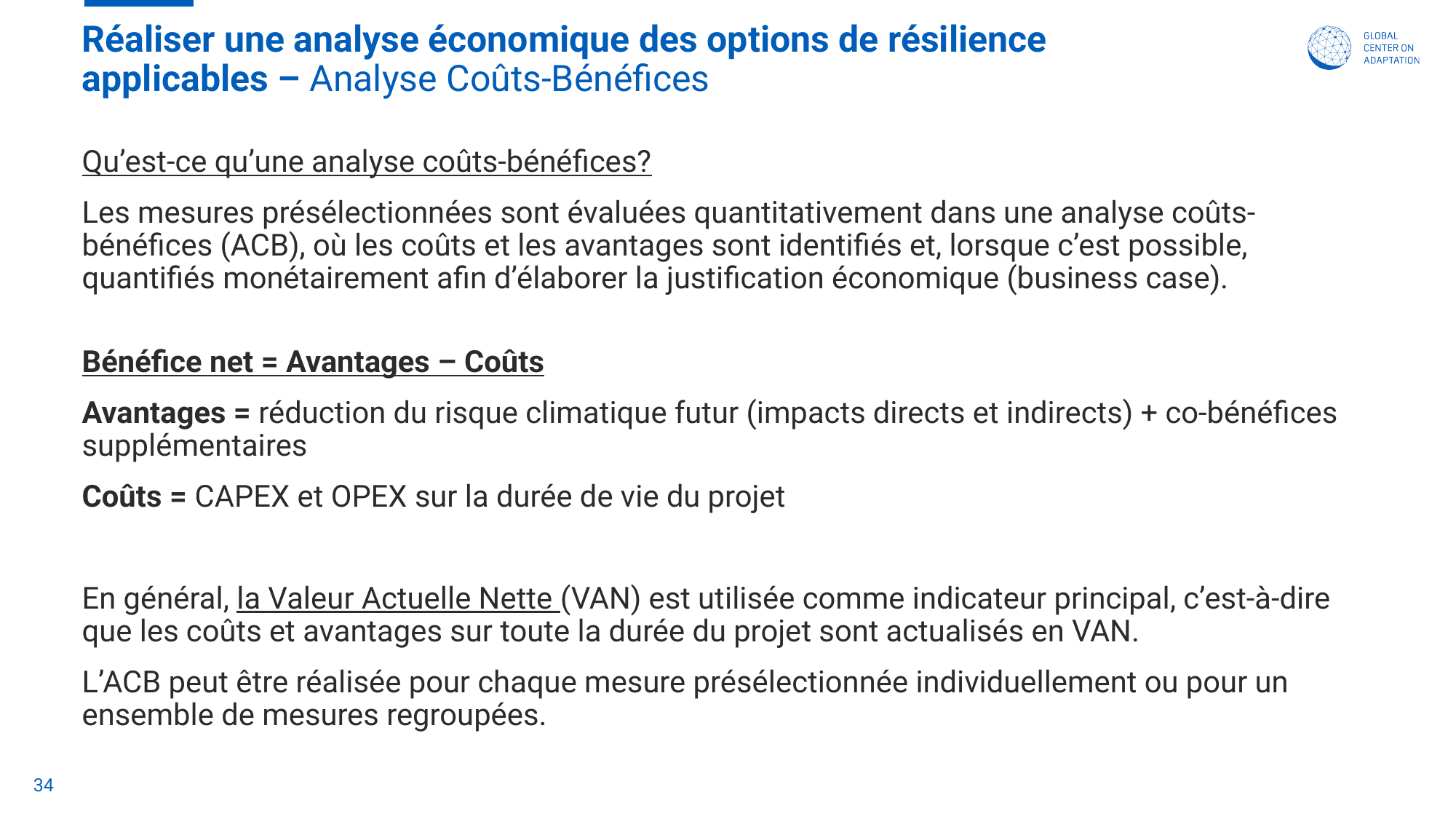

# Réaliser une analyse économique des options de résilience applicables – Analyse Coûts-Bénéfices
Qu’est-ce qu’une analyse coûts-bénéfices?
Les mesures présélectionnées sont évaluées quantitativement dans une analyse coûts-bénéfices (ACB), où les coûts et les avantages sont identifiés et, lorsque c’est possible, quantifiés monétairement afin d’élaborer la justification économique (business case).
Bénéfice net = Avantages – Coûts
Avantages = réduction du risque climatique futur (impacts directs et indirects) + co-bénéfices supplémentaires
Coûts = CAPEX et OPEX sur la durée de vie du projet

En général, la Valeur Actuelle Nette (VAN) est utilisée comme indicateur principal, c’est-à-dire que les coûts et avantages sur toute la durée du projet sont actualisés en VAN.
L’ACB peut être réalisée pour chaque mesure présélectionnée individuellement ou pour un ensemble de mesures regroupées.